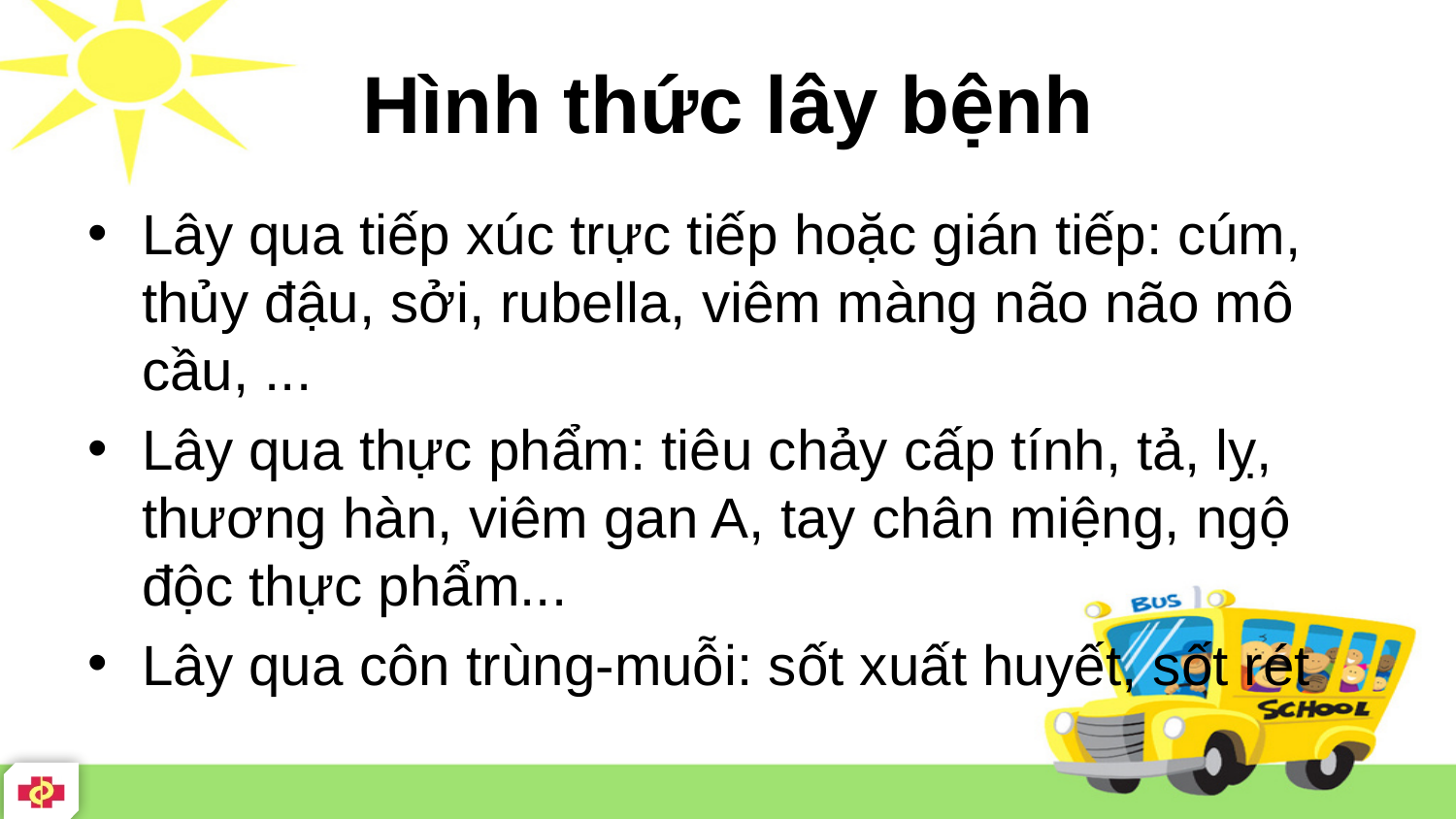

# Hình thức lây bệnh
Lây qua tiếp xúc trực tiếp hoặc gián tiếp: cúm, thủy đậu, sởi, rubella, viêm màng não não mô cầu, ...
Lây qua thực phẩm: tiêu chảy cấp tính, tả, lỵ, thương hàn, viêm gan A, tay chân miệng, ngộ độc thực phẩm...
Lây qua côn trùng-muỗi: sốt xuất huyết, sốt rét